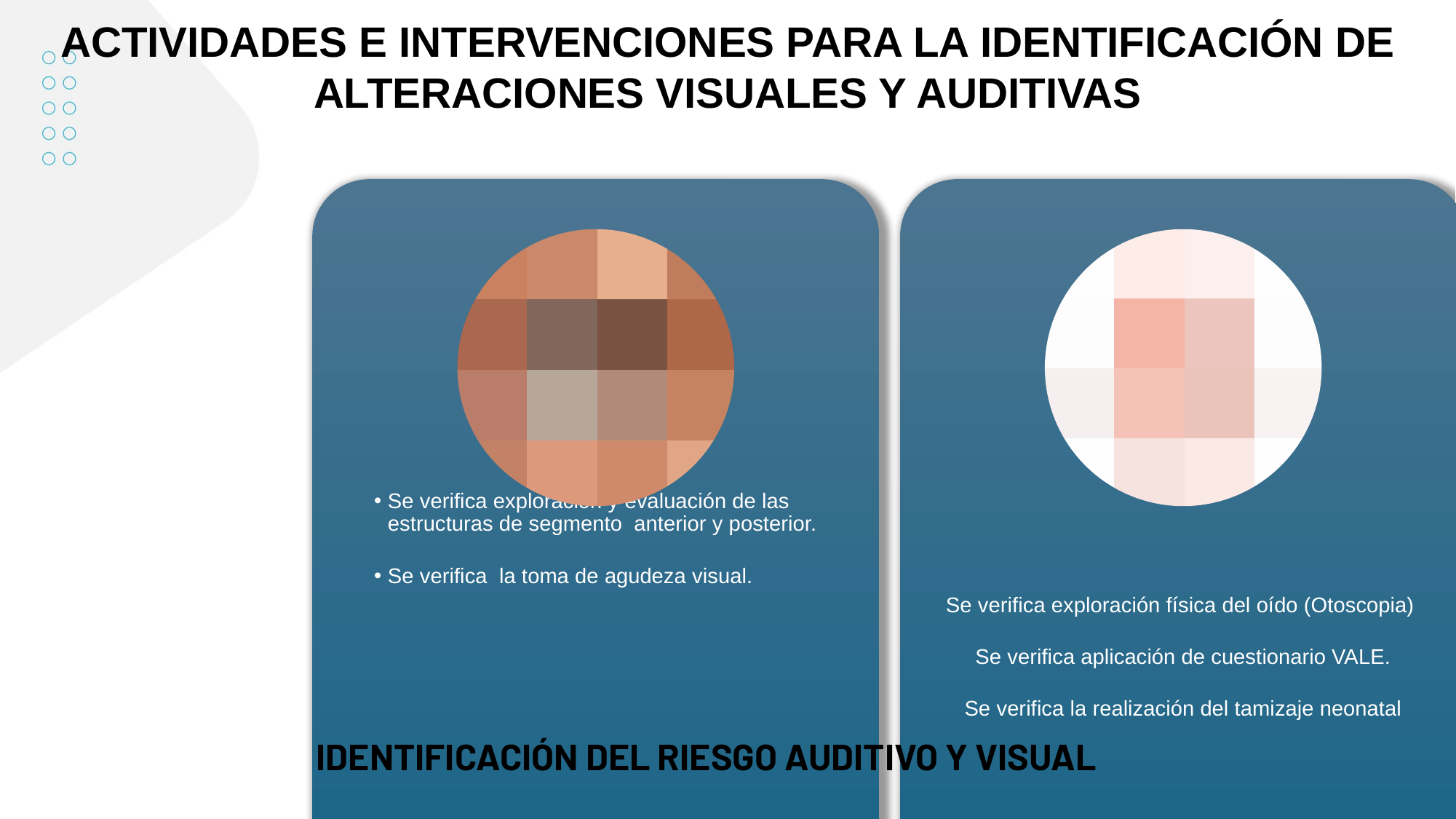

ACTIVIDADES E INTERVENCIONES PARA LA IDENTIFICACIÓN DE ALTERACIONES VISUALES Y AUDITIVAS

Se verifica exploración y evaluación de las estructuras de segmento  anterior y posterior.

Se verifica  la toma de agudeza visual.
Se verifica exploración física del oído (Otoscopia)

Se verifica aplicación de cuestionario VALE.

Se verifica la realización del tamizaje neonatal
IDENTIFICACIÓN DEL RIESGO AUDITIVO Y VISUAL